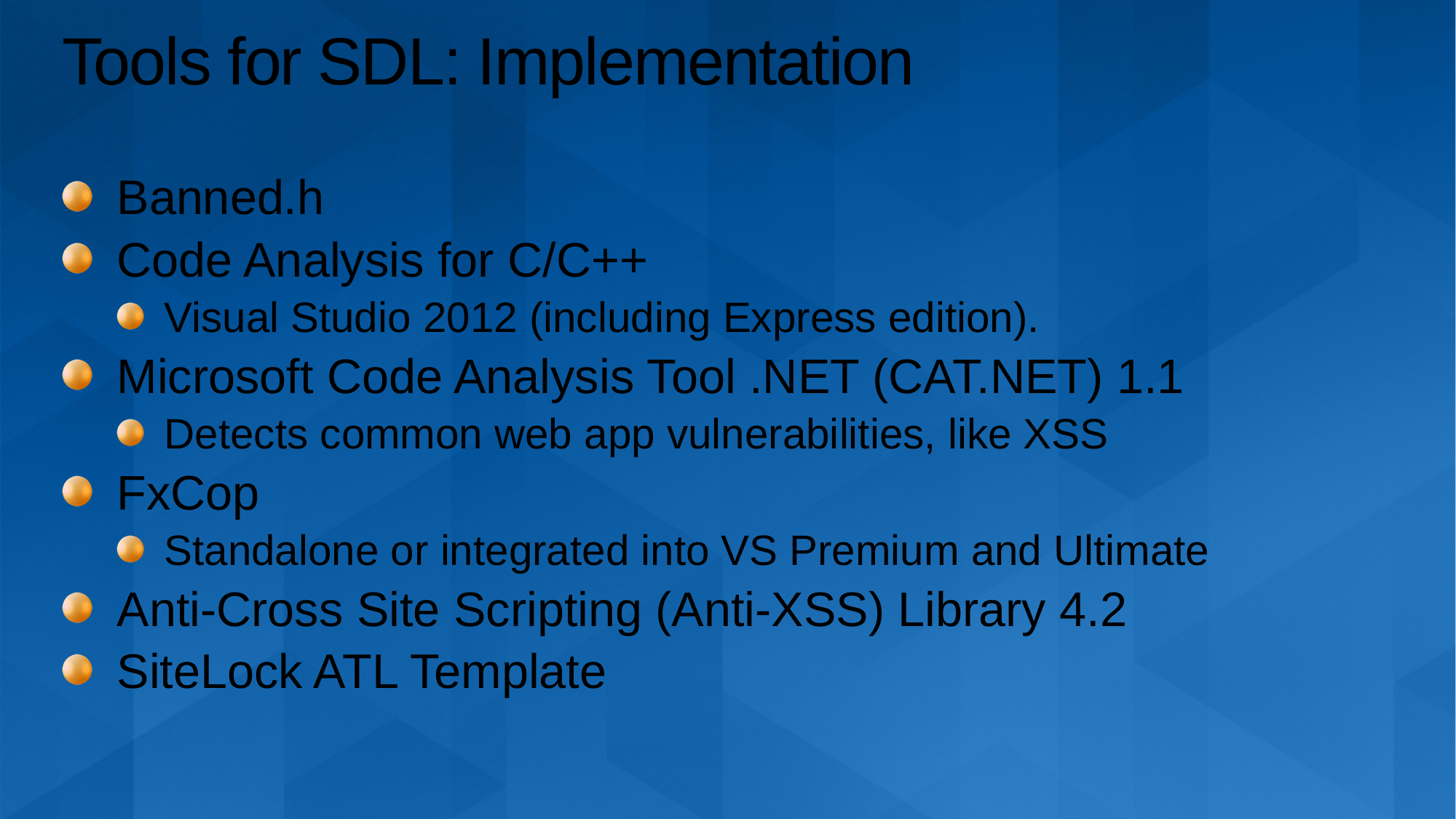

# Tools for SDL: Implementation
Banned.h
Code Analysis for C/C++
Visual Studio 2012 (including Express edition).
Microsoft Code Analysis Tool .NET (CAT.NET) 1.1
Detects common web app vulnerabilities, like XSS
FxCop
Standalone or integrated into VS Premium and Ultimate
Anti-Cross Site Scripting (Anti-XSS) Library 4.2
SiteLock ATL Template